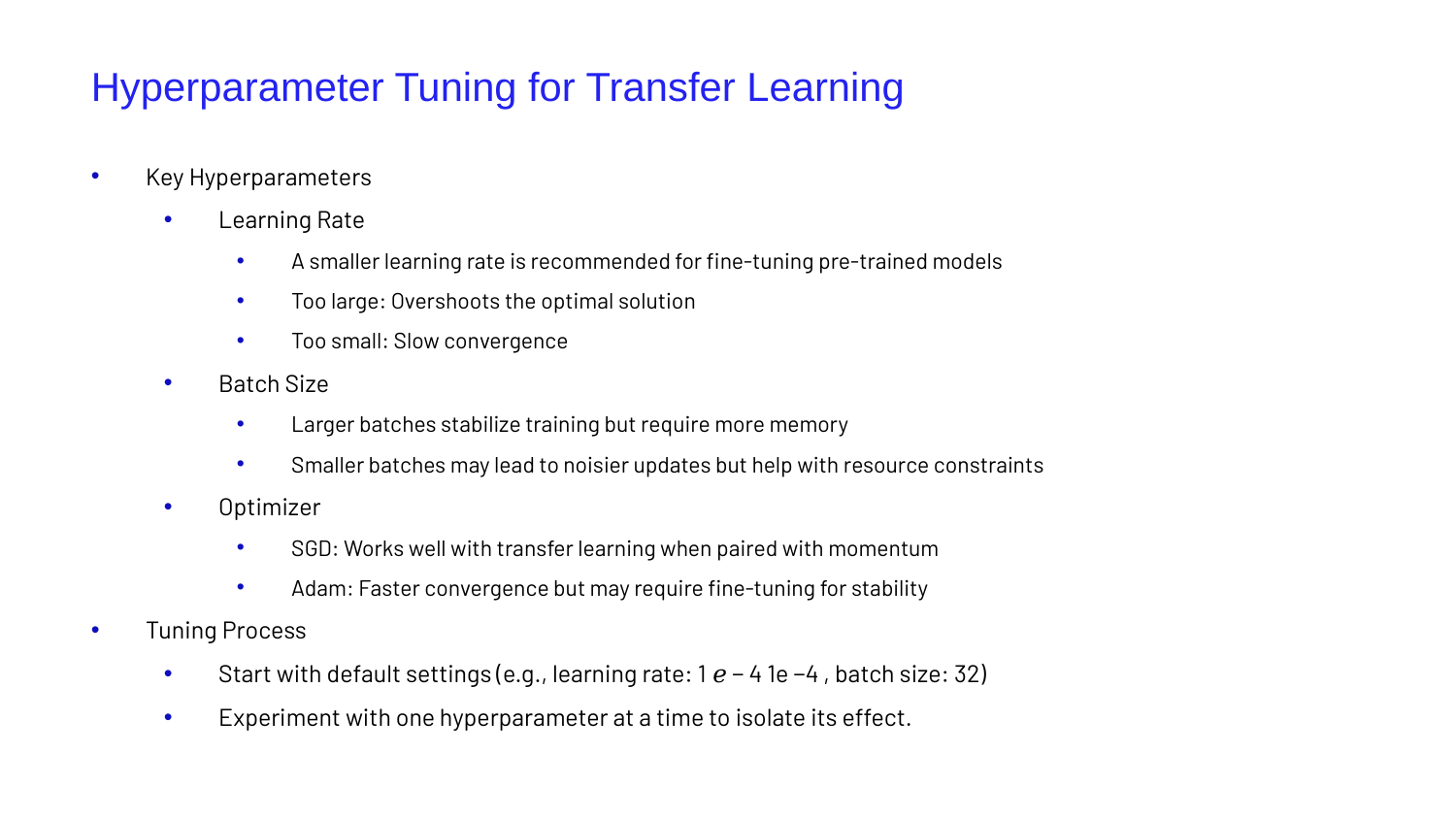

Hyperparameter Tuning for Transfer Learning
Key Hyperparameters
Learning Rate
A smaller learning rate is recommended for fine-tuning pre-trained models
Too large: Overshoots the optimal solution
Too small: Slow convergence
Batch Size
Larger batches stabilize training but require more memory
Smaller batches may lead to noisier updates but help with resource constraints
Optimizer
SGD: Works well with transfer learning when paired with momentum
Adam: Faster convergence but may require fine-tuning for stability
Tuning Process
Start with default settings (e.g., learning rate: 1 𝑒 − 4 1e −4 , batch size: 32)
Experiment with one hyperparameter at a time to isolate its effect.